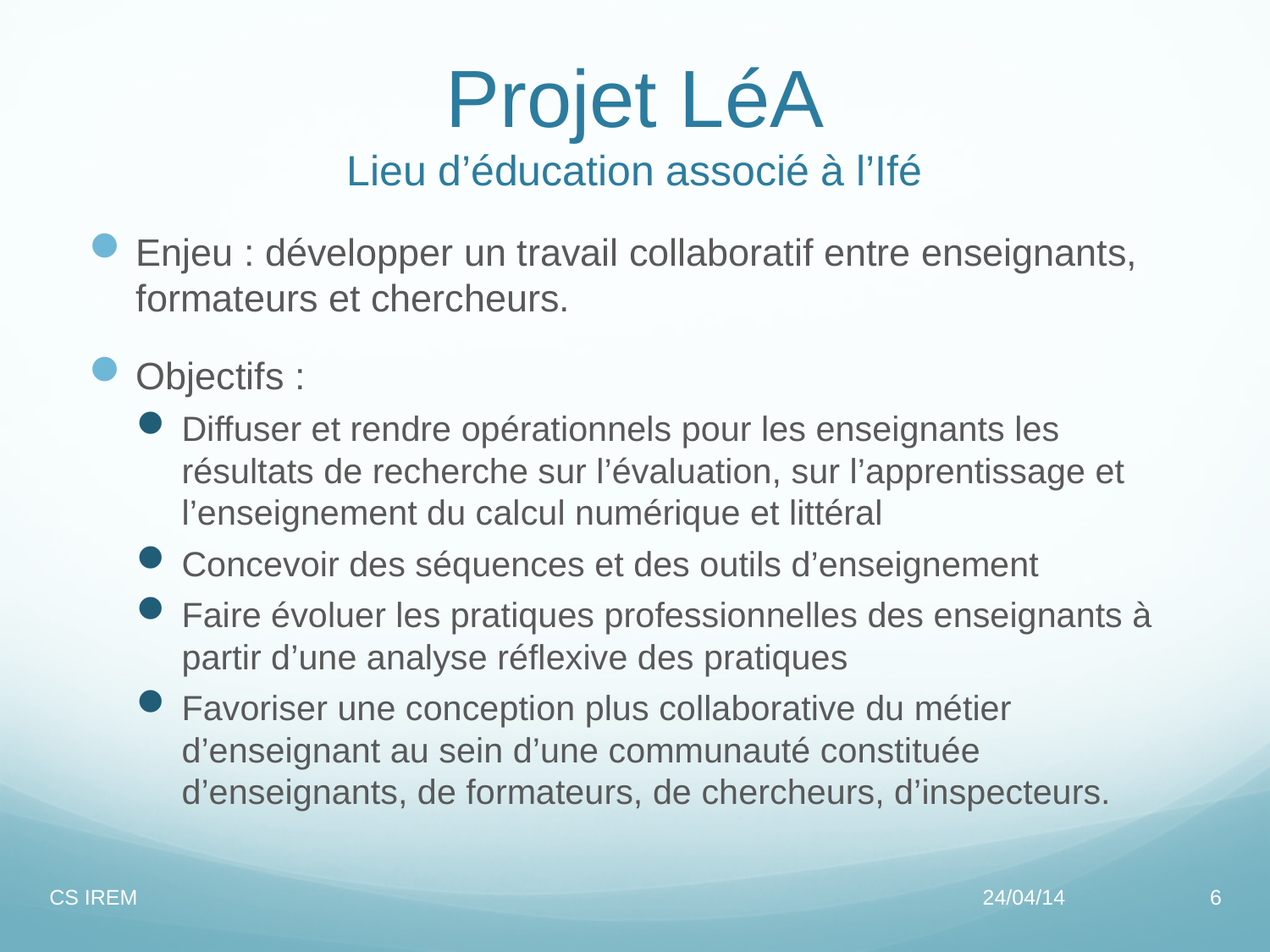

# Projet LéA Lieu d’éducation associé à l’Ifé
Enjeu : développer un travail collaboratif entre enseignants, formateurs et chercheurs.
Objectifs :
Diffuser et rendre opérationnels pour les enseignants les résultats de recherche sur l’évaluation, sur l’apprentissage et l’enseignement du calcul numérique et littéral
Concevoir des séquences et des outils d’enseignement
Faire évoluer les pratiques professionnelles des enseignants à partir d’une analyse réflexive des pratiques
Favoriser une conception plus collaborative du métier d’enseignant au sein d’une communauté constituée d’enseignants, de formateurs, de chercheurs, d’inspecteurs.

CS IREM
24/04/14
6